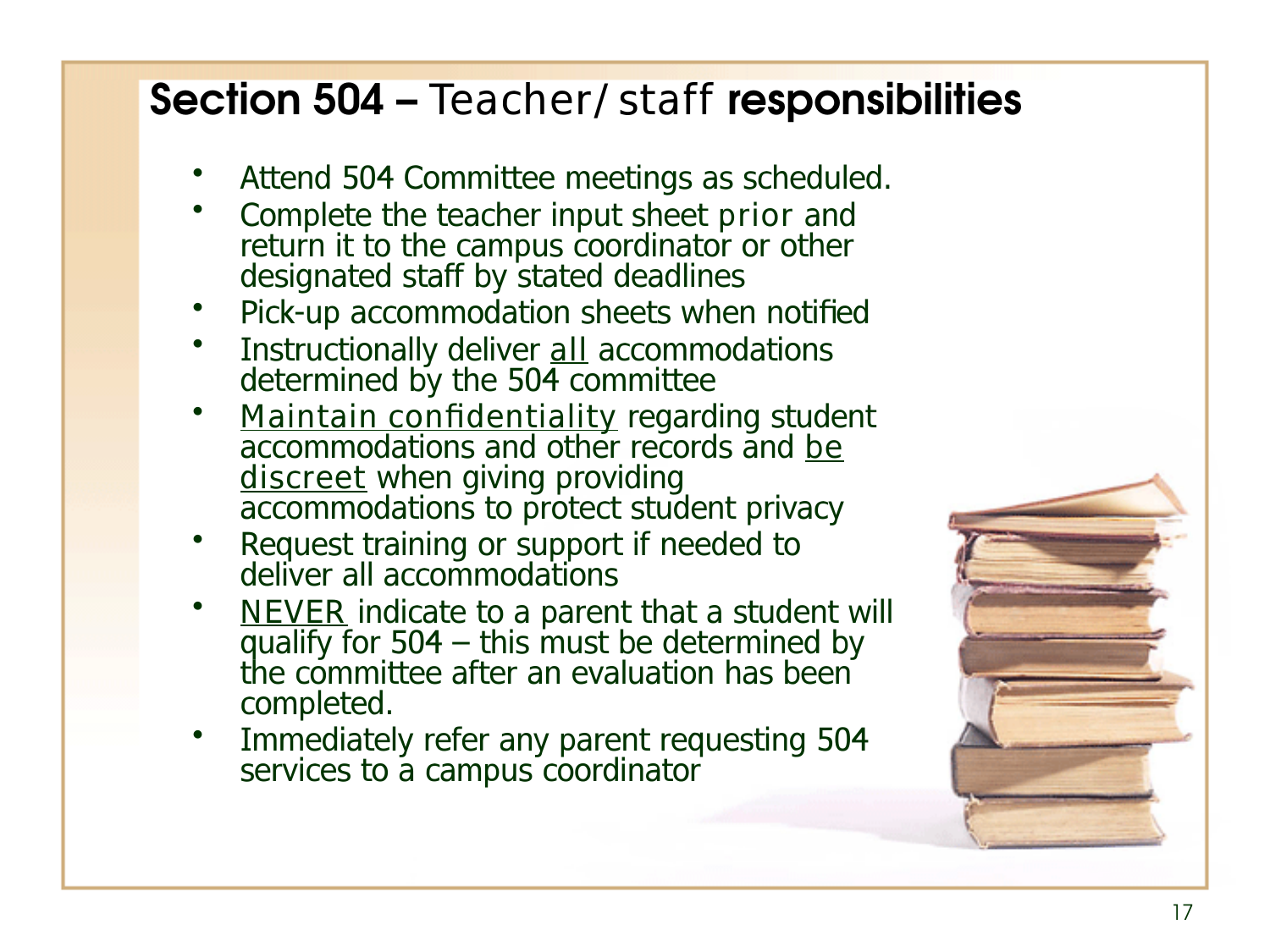

# Section 504 – Teacher/staff responsibilities
Attend 504 Committee meetings as scheduled.
Complete the teacher input sheet prior and return it to the campus coordinator or other designated staff by stated deadlines
Pick-up accommodation sheets when notified
Instructionally deliver all accommodations determined by the 504 committee
Maintain confidentiality regarding student accommodations and other records and be discreet when giving providing accommodations to protect student privacy
Request training or support if needed to deliver all accommodations
NEVER indicate to a parent that a student will qualify for 504 – this must be determined by the committee after an evaluation has been completed.
Immediately refer any parent requesting 504 services to a campus coordinator
17